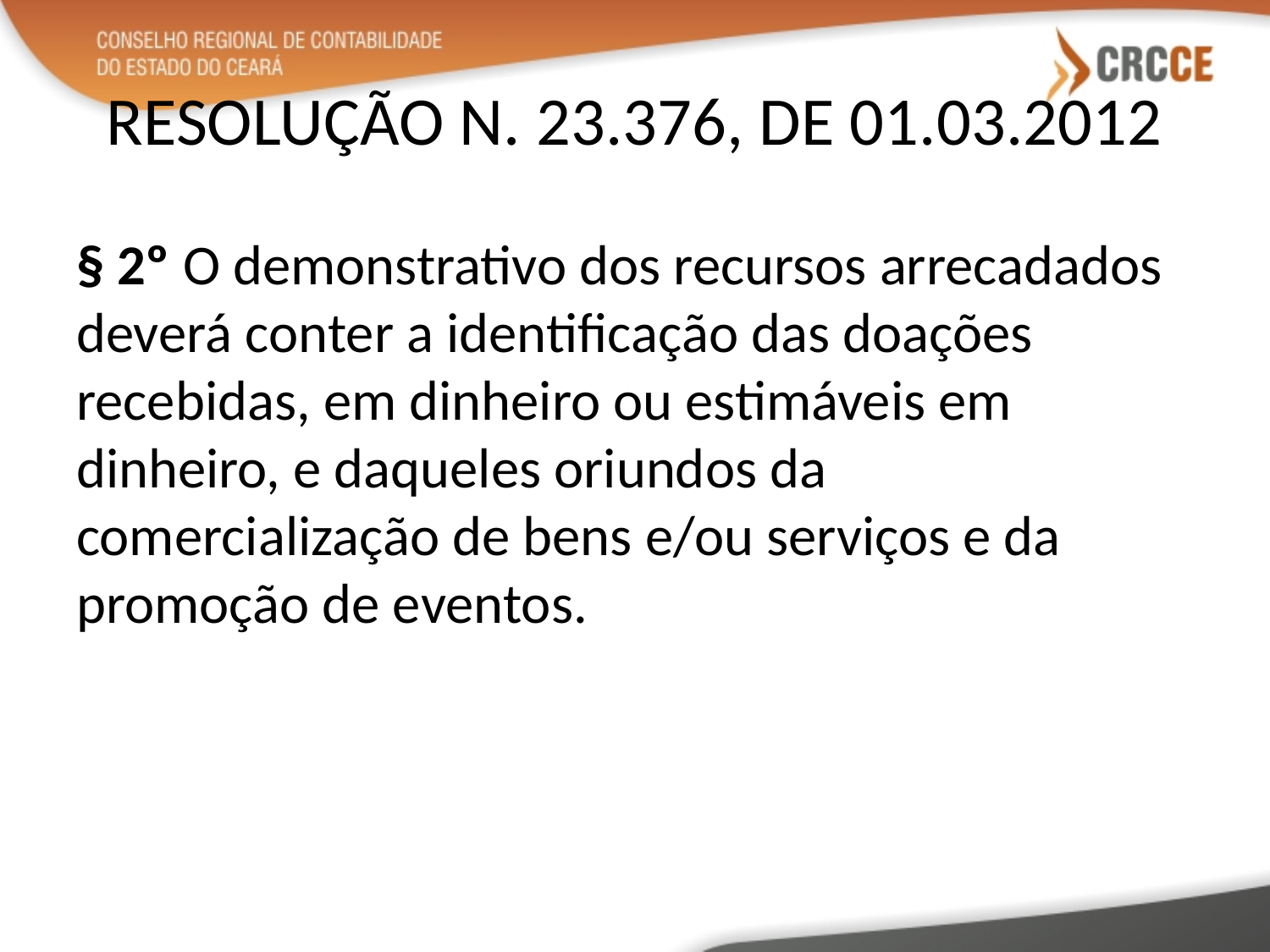

# RESOLUÇÃO N. 23.376, DE 01.03.2012
§ 2º O demonstrativo dos recursos arrecadados deverá conter a identificação das doações recebidas, em dinheiro ou estimáveis em dinheiro, e daqueles oriundos da comercialização de bens e/ou serviços e da promoção de eventos.